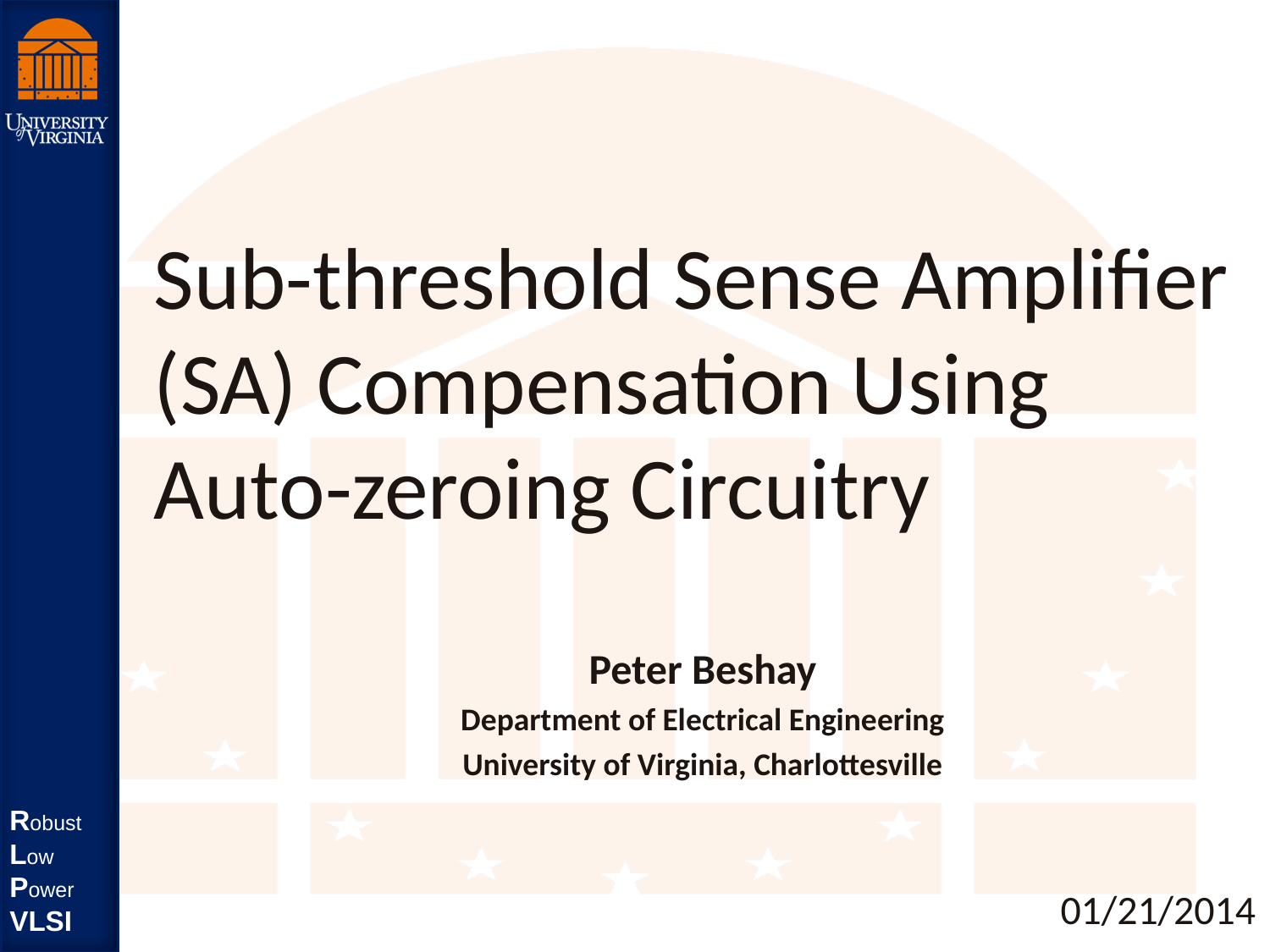

# Sub-threshold Sense Amplifier (SA) Compensation Using Auto-zeroing Circuitry
Peter Beshay
Department of Electrical Engineering
University of Virginia, Charlottesville
01/21/2014